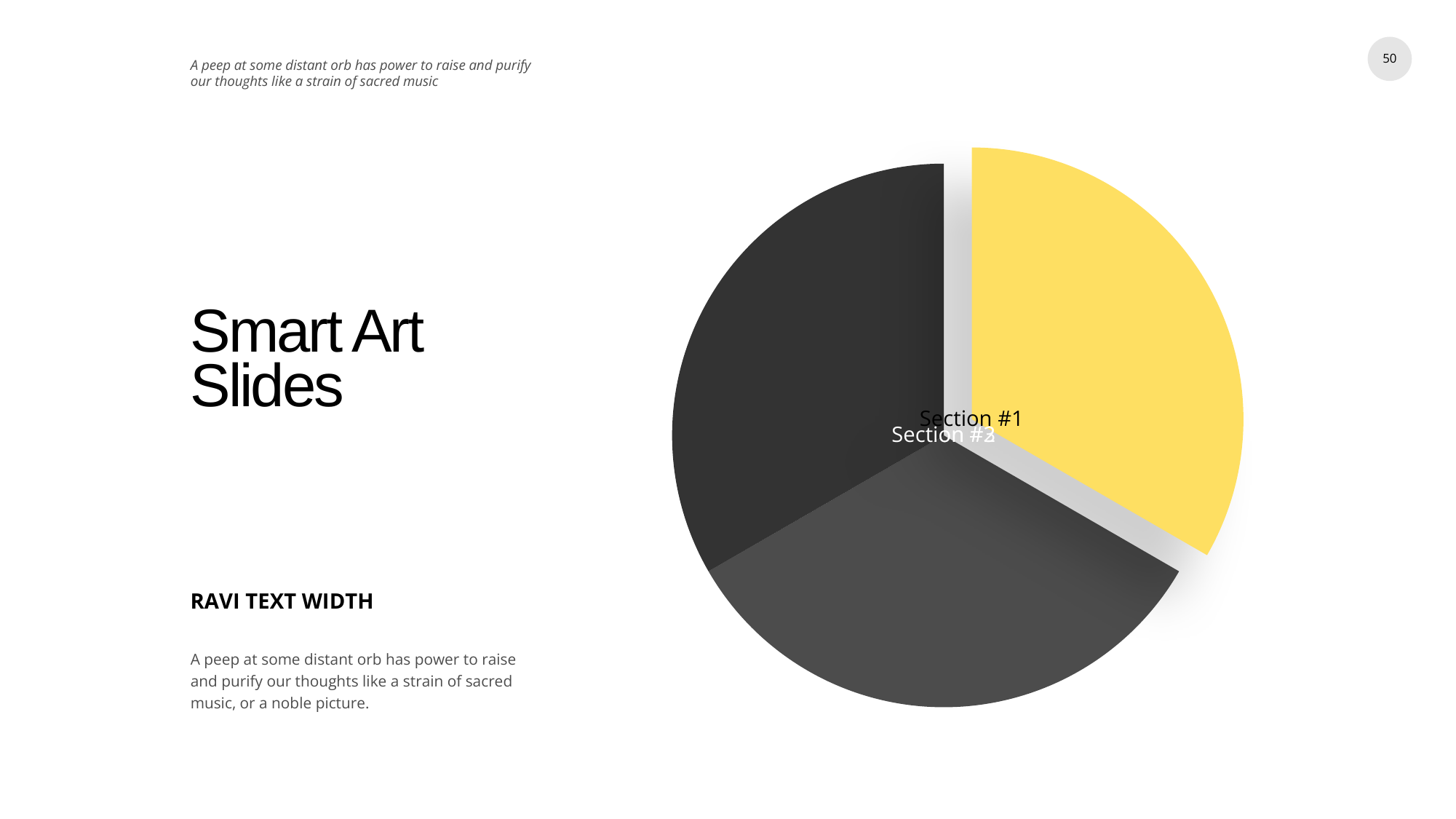

50
A peep at some distant orb has power to raise and purify our thoughts like a strain of sacred music
Section #1
Section #2
Section #3
# Smart Art Slides
RAVI TEXT WIDTH
A peep at some distant orb has power to raise and purify our thoughts like a strain of sacred music, or a noble picture.